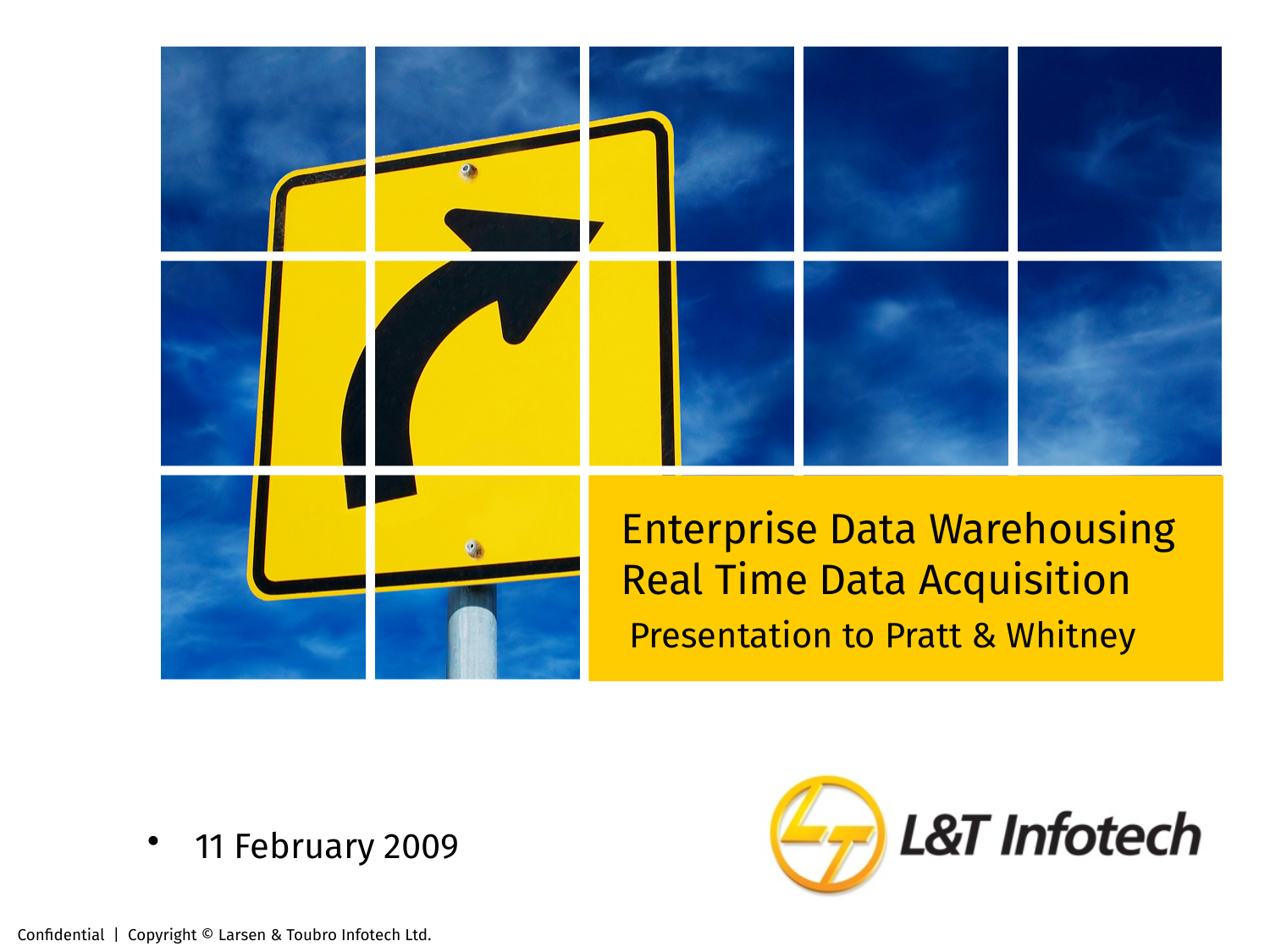

Enterprise Data Warehousing
Real Time Data Acquisition
Presentation to Pratt & Whitney
11 February 2009
Confidential  |  Copyright © Larsen & Toubro Infotech Ltd.